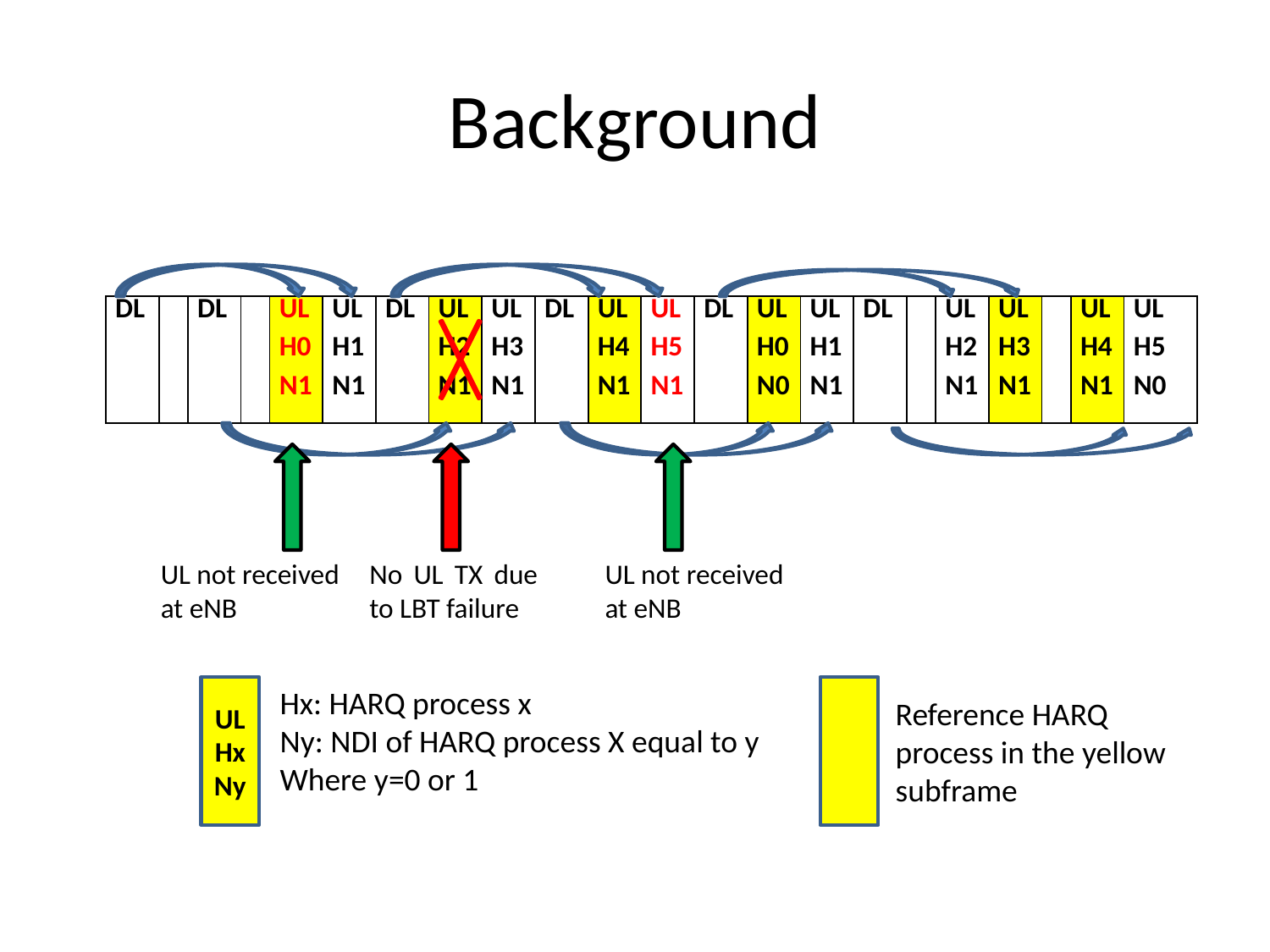

# Background

| DL |  | DL |  | UL H0 N1 | UL H1 N1 | DL | UL H2 N1 | UL H3 N1 | DL | UL H4 N1 | UL H5 N1 | DL | UL H0 N0 | UL H1 N1 | DL |  | UL H2 N1 | UL H3 N1 |  | UL H4 N1 | UL H5 N0 |
| --- | --- | --- | --- | --- | --- | --- | --- | --- | --- | --- | --- | --- | --- | --- | --- | --- | --- | --- | --- | --- | --- |

UL not received at eNB
No UL TX due to LBT failure
UL not received at eNB
UL
Hx
Ny
Hx: HARQ process x
Ny: NDI of HARQ process X equal to y
Where y=0 or 1

Reference HARQ process in the yellow subframe